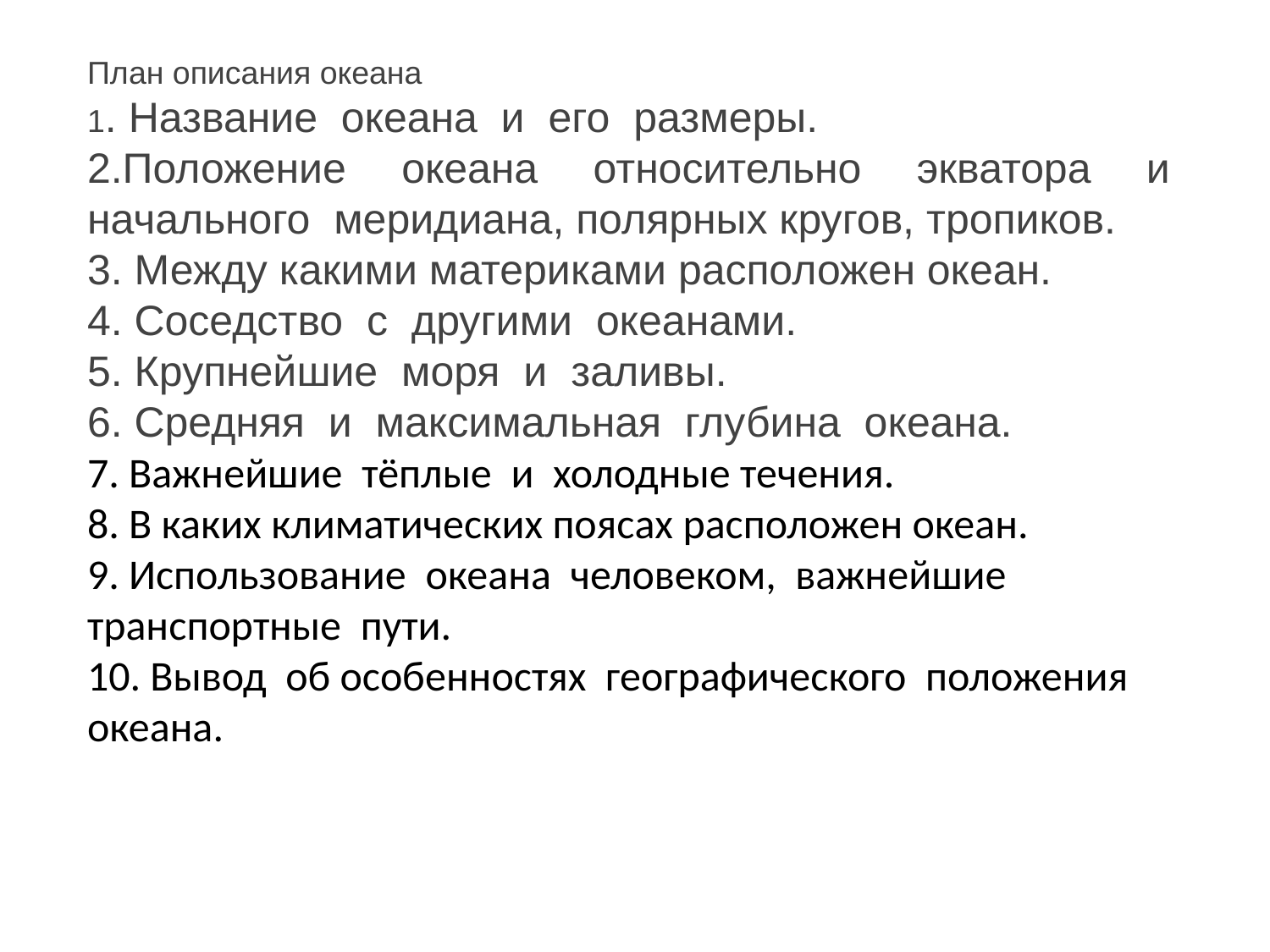

План описания океана
1. Название  океана  и  его  размеры.
2.Положение  океана  относительно  экватора  и  начального  меридиана, полярных кругов, тропиков.
3. Между какими материками расположен океан.
4. Соседство  с  другими  океанами.
5. Крупнейшие  моря  и  заливы.
6. Средняя  и  максимальная  глубина  океана.
7. Важнейшие  тёплые  и  холодные течения.
8. В каких климатических поясах расположен океан.
9. Использование  океана  человеком,  важнейшие  транспортные  пути.
10. Вывод  об особенностях  географического  положения  океана.